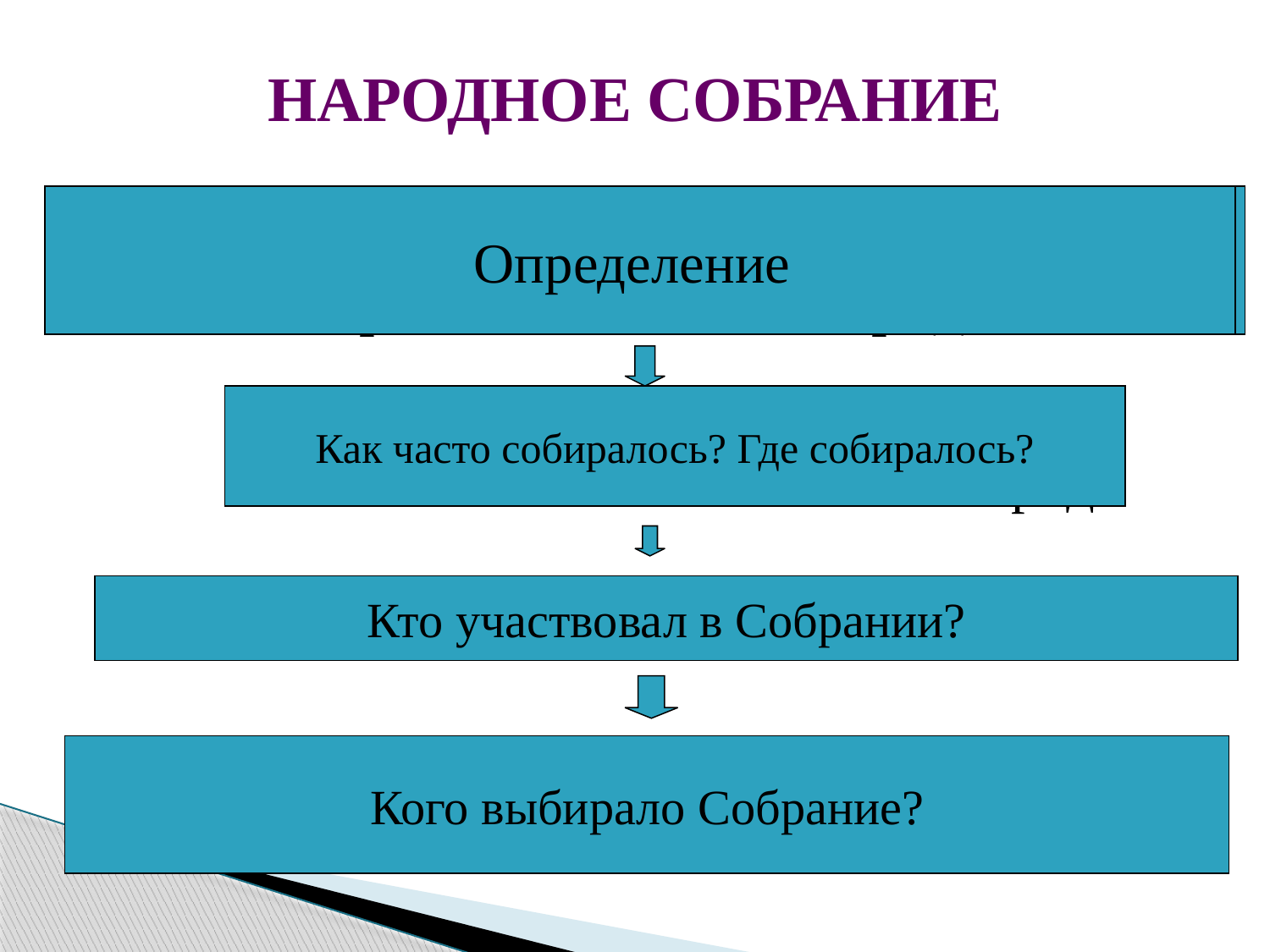

НАРОДНОЕ СОБРАНИЕ
Народное собрание - высший орган власти,
выражавший волю народа
Определение

3-4 раза в месяц
на пологом холме в зап. части города
Как часто собиралось? Где собиралось?

Только мужчины с 20 лет - граждане
Кто участвовал в Собрании?

Выбирало 10 стратегов (срок – 1 год)
и первого стратега - поднятием рук
Кого выбирало Собрание?